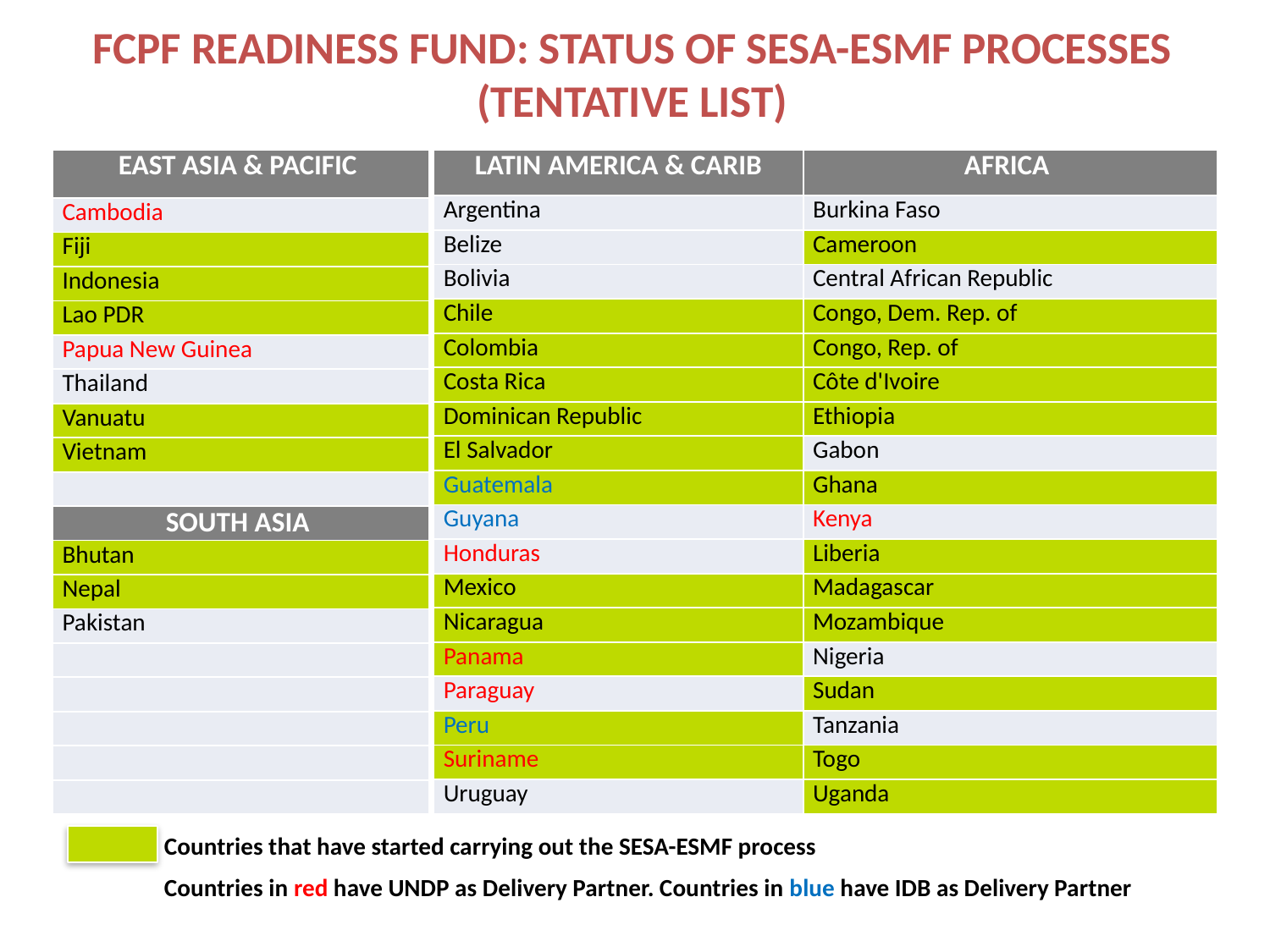

# FCPF READINESS FUND: STATUS OF SESA-ESMF PROCESSES (TENTATIVE LIST)
| EAST ASIA & PACIFIC |
| --- |
| Cambodia |
| Fiji |
| Indonesia |
| Lao PDR |
| Papua New Guinea |
| Thailand |
| Vanuatu |
| Vietnam |
|  |
| SOUTH ASIA |
| Bhutan |
| Nepal |
| Pakistan |
|  |
|  |
|  |
|  |
|  |
| LATIN AMERICA & CARIB | AFRICA |
| --- | --- |
| Argentina | Burkina Faso |
| Belize | Cameroon |
| Bolivia | Central African Republic |
| Chile | Congo, Dem. Rep. of |
| Colombia | Congo, Rep. of |
| Costa Rica | Côte d'Ivoire |
| Dominican Republic | Ethiopia |
| El Salvador | Gabon |
| Guatemala | Ghana |
| Guyana | Kenya |
| Honduras | Liberia |
| Mexico | Madagascar |
| Nicaragua | Mozambique |
| Panama | Nigeria |
| Paraguay | Sudan |
| Peru | Tanzania |
| Suriname | Togo |
| Uruguay | Uganda |
  Countries that have started carrying out the SESA-ESMF process

  Countries in red have UNDP as Delivery Partner. Countries in blue have IDB as Delivery Partner